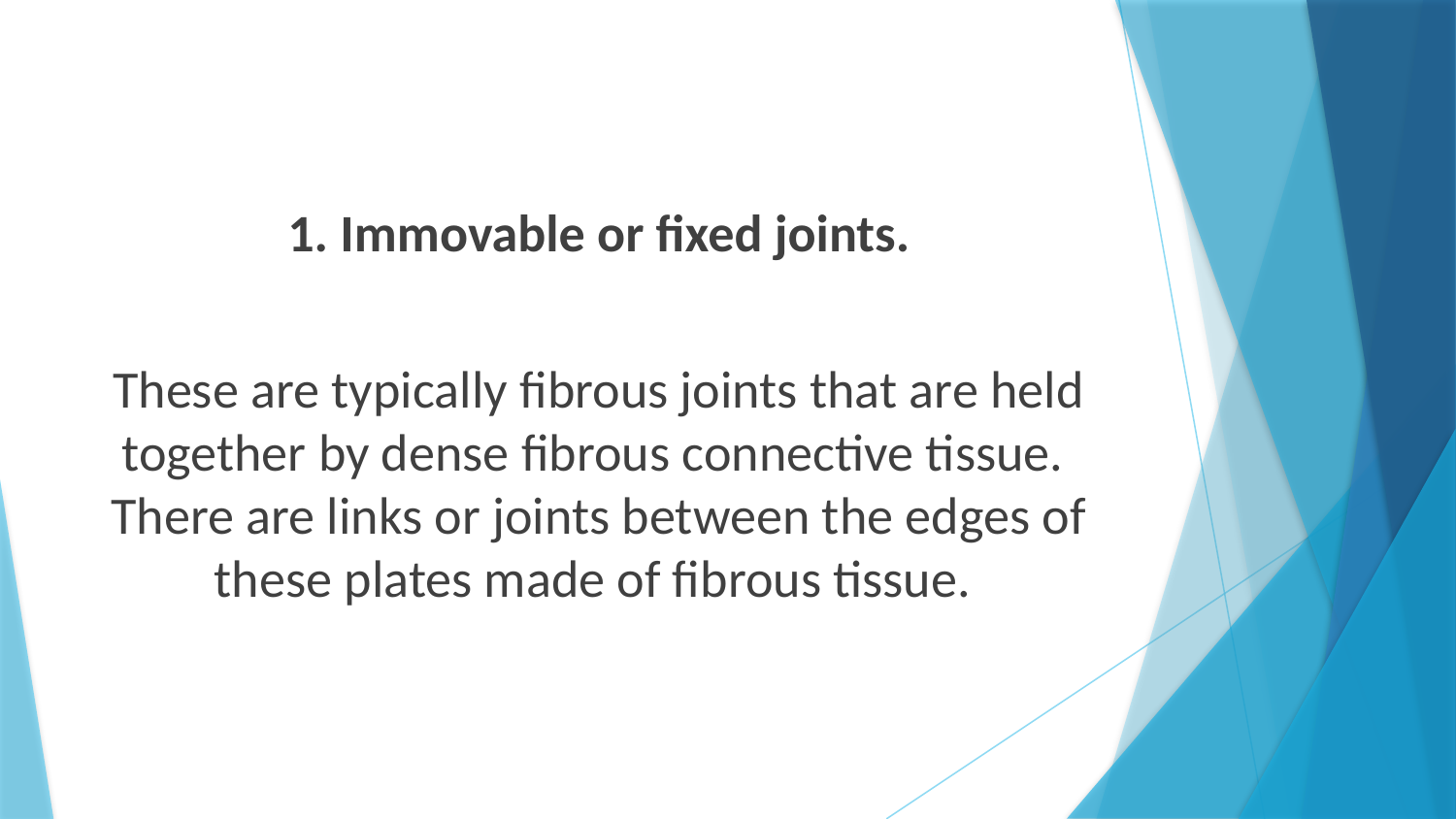

1. Immovable or fixed joints.

These are typically fibrous joints that are held together by dense fibrous connective tissue.
There are links or joints between the edges of these plates made of fibrous tissue.